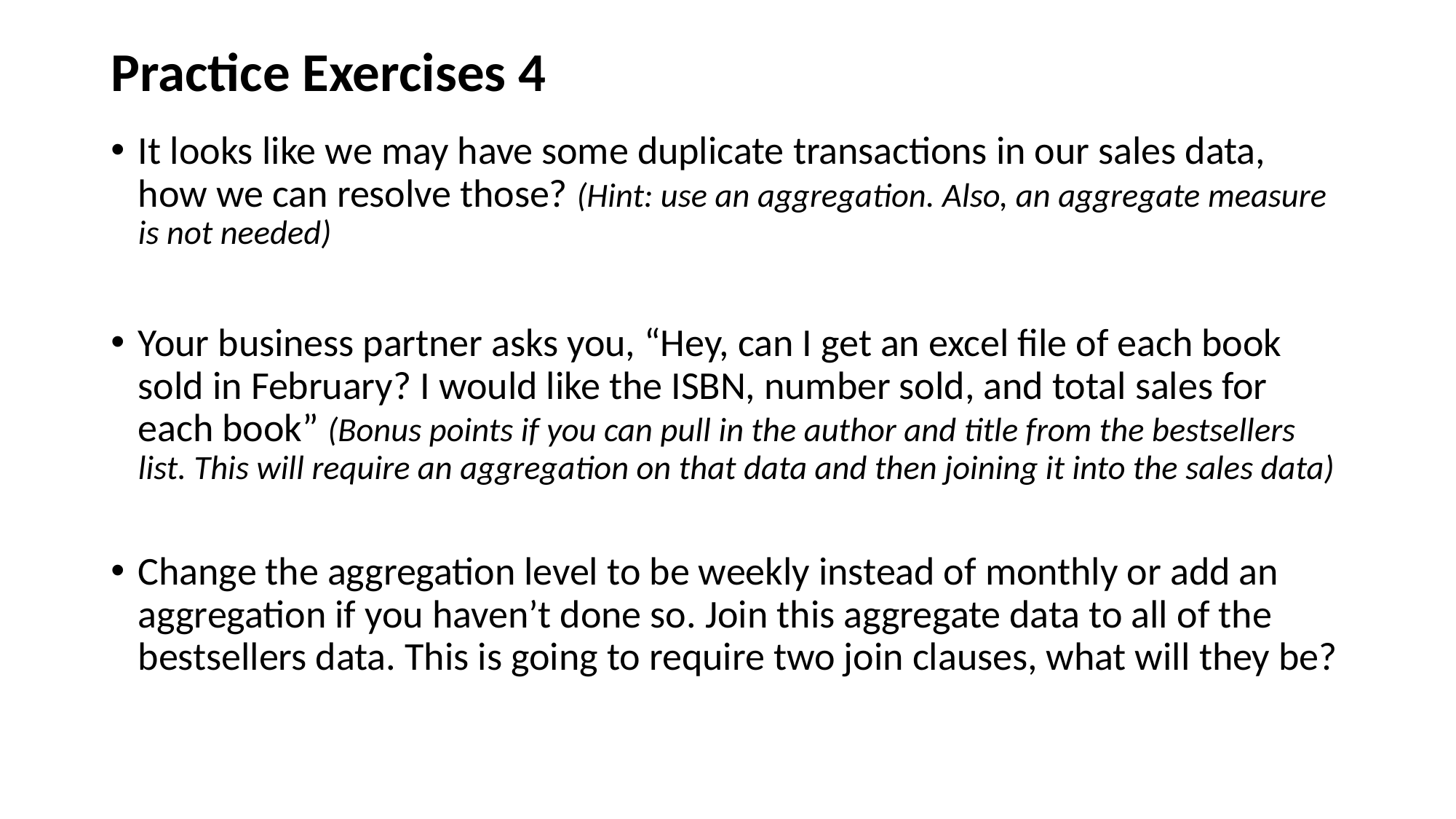

Practice Exercises 4
It looks like we may have some duplicate transactions in our sales data, how we can resolve those? (Hint: use an aggregation. Also, an aggregate measure is not needed)

Your business partner asks you, “Hey, can I get an excel file of each book sold in February? I would like the ISBN, number sold, and total sales for each book” (Bonus points if you can pull in the author and title from the bestsellers list. This will require an aggregation on that data and then joining it into the sales data)

Change the aggregation level to be weekly instead of monthly or add an aggregation if you haven’t done so. Join this aggregate data to all of the bestsellers data. This is going to require two join clauses, what will they be?